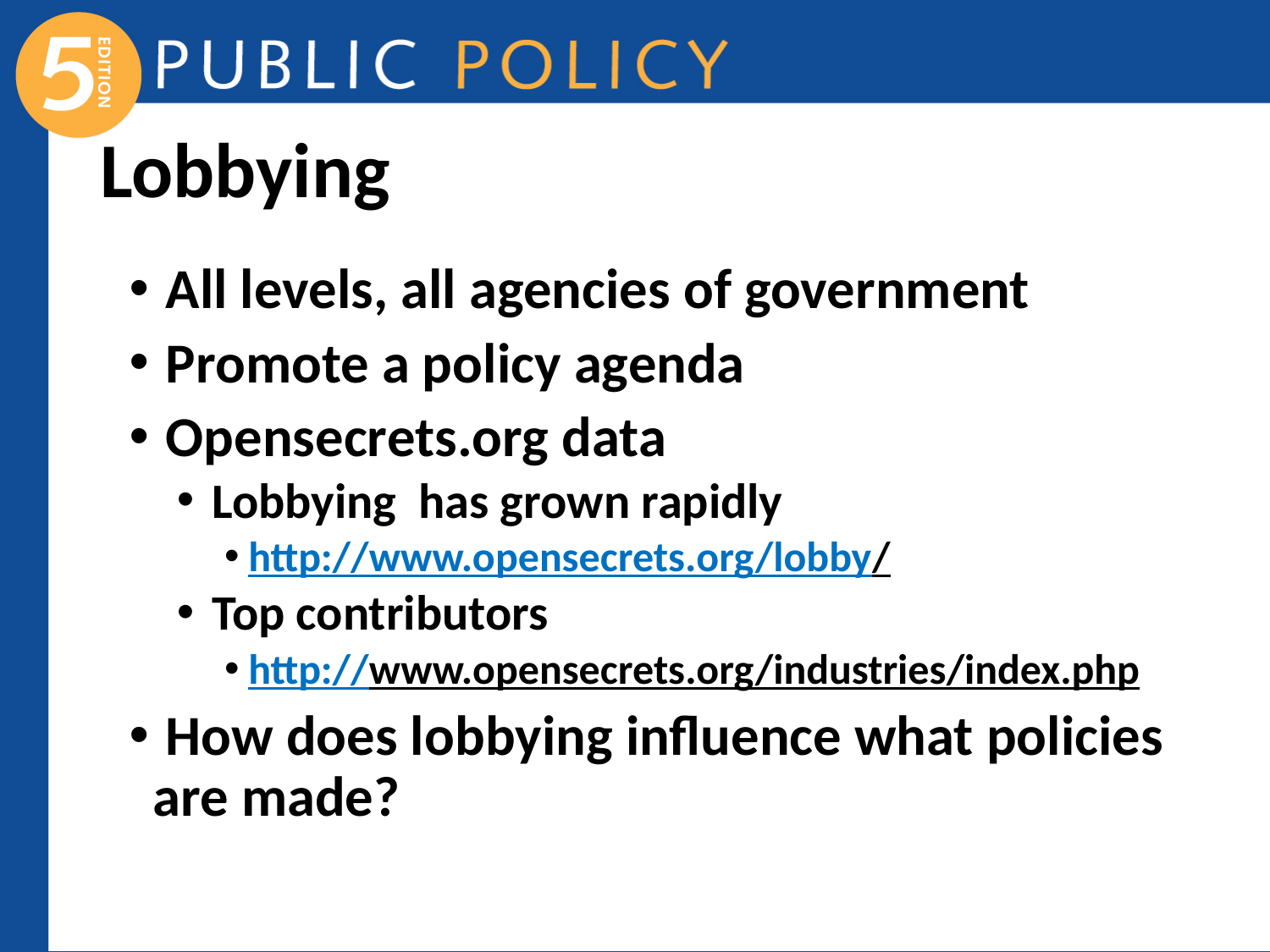

# Lobbying
 All levels, all agencies of government
 Promote a policy agenda
 Opensecrets.org data
 Lobbying  has grown rapidly
http://www.opensecrets.org/lobby/
 Top contributors
http://www.opensecrets.org/industries/index.php
 How does lobbying influence what policies are made?